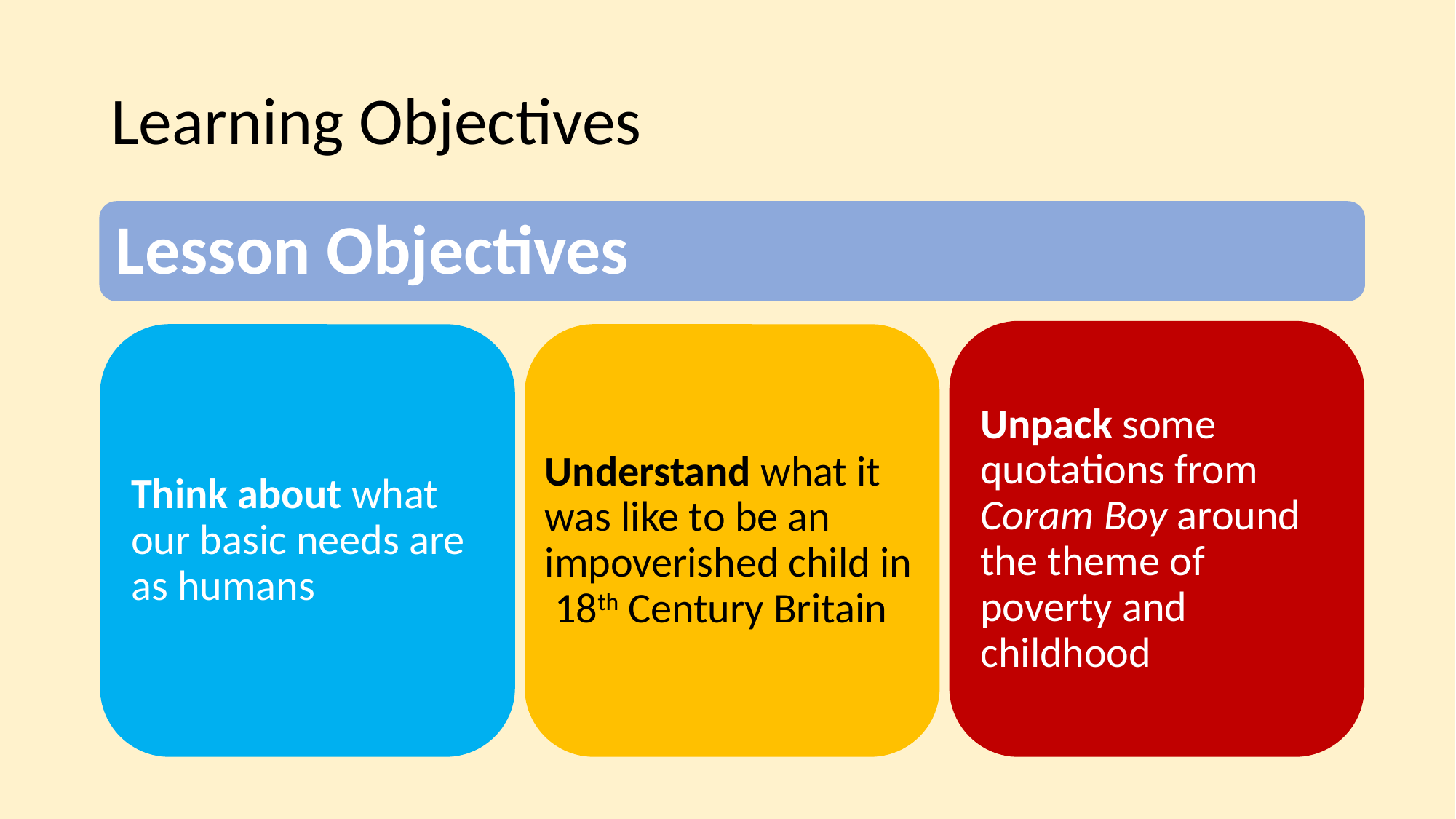

# Learning Objectives
Lesson Objectives
Unpack some quotations from Coram Boy around the theme of poverty and childhood
Think about what our basic needs are as humans
Understand what it was like to be an impoverished child in  18th Century Britain